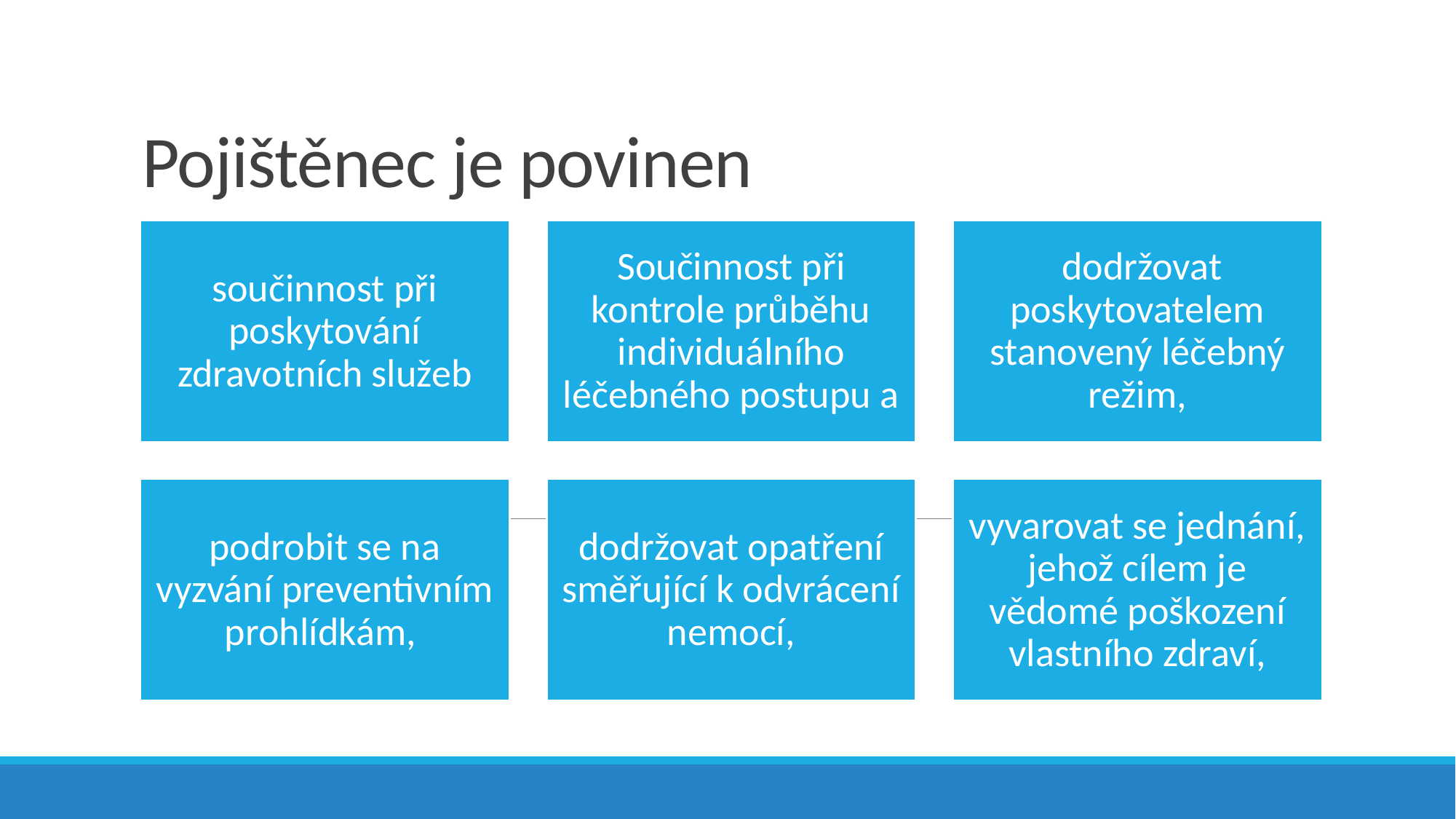

Pojištěnec je povinen
součinnost při poskytování zdravotních služeb
Součinnost při kontrole průběhu individuálního léčebného postupu a
 dodržovat poskytovatelem stanovený léčebný režim,
podrobit se na vyzvání preventivním prohlídkám,
dodržovat opatření směřující k odvrácení nemocí,
vyvarovat se jednání, jehož cílem je vědomé poškození vlastního zdraví,